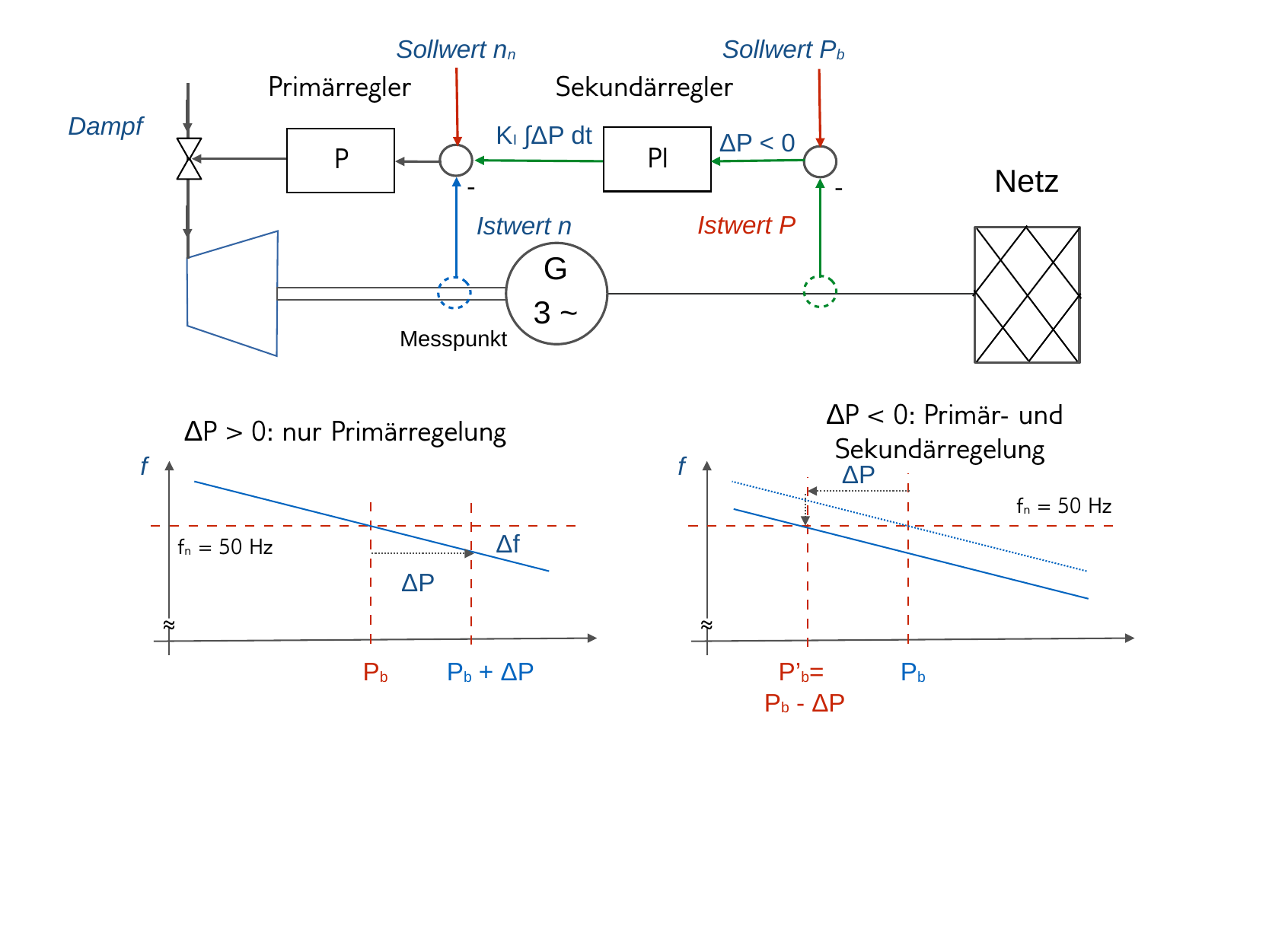

Sollwert nn
Sollwert Pb
Primärregler
Sekundärregler

Dampf
KI ∫ΔP dt
ΔP < 0

PI

P

Netz

-
-

Istwert P
Istwert n

G
3 ~

Messpunkt
 ΔP > 0: nur Primärregelung
 ΔP < 0: Primär- und Sekundärregelung
f
f
ΔP

fn = 50 Hz

fn = 50 Hz
Δf

ΔP
≈

≈

Pb + ΔP
Pb
P’b=
Pb - ΔP
Pb